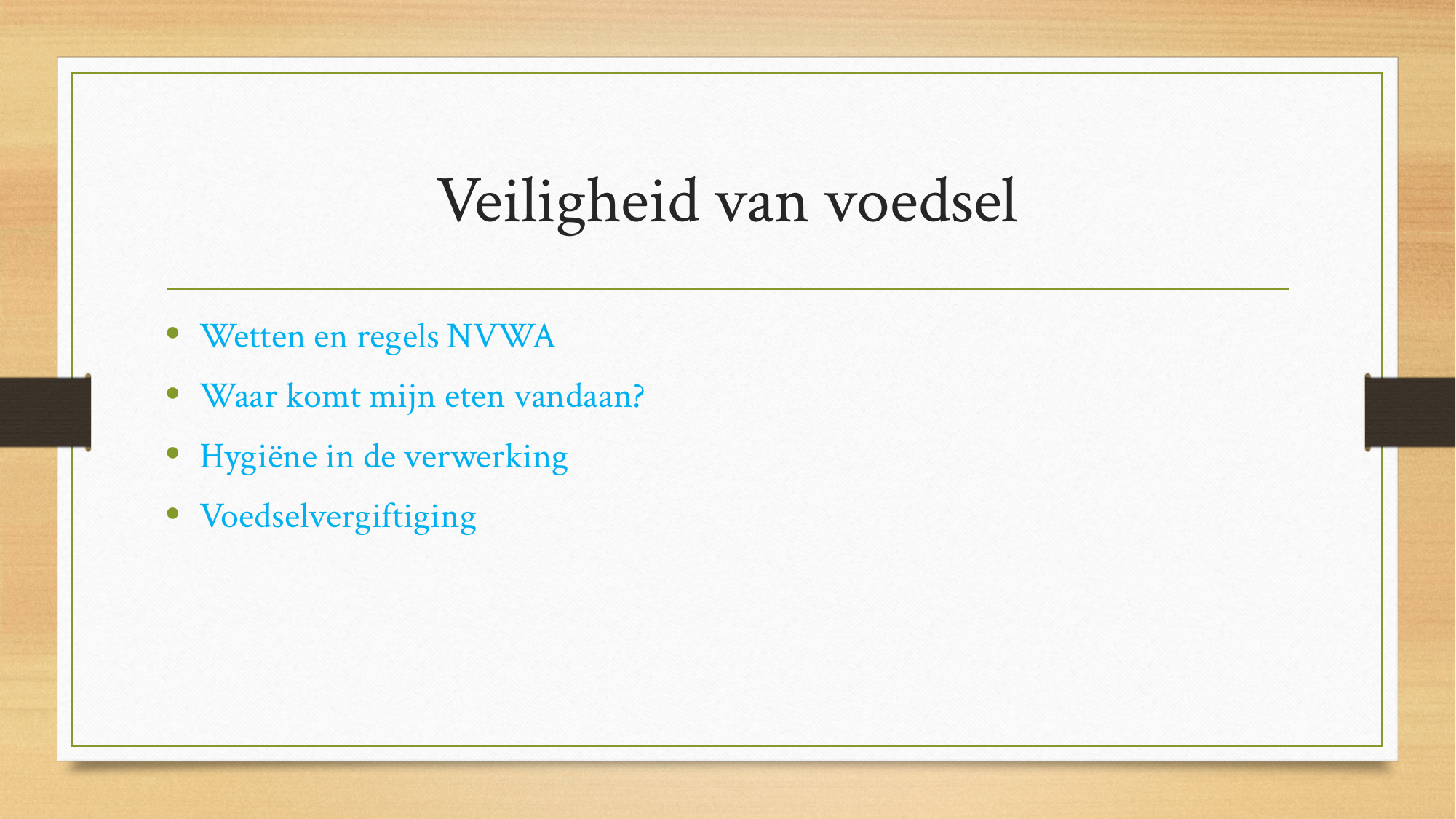

# Veiligheid van voedsel
Wetten en regels NVWA
Waar komt mijn eten vandaan?
Hygiëne in de verwerking
Voedselvergiftiging